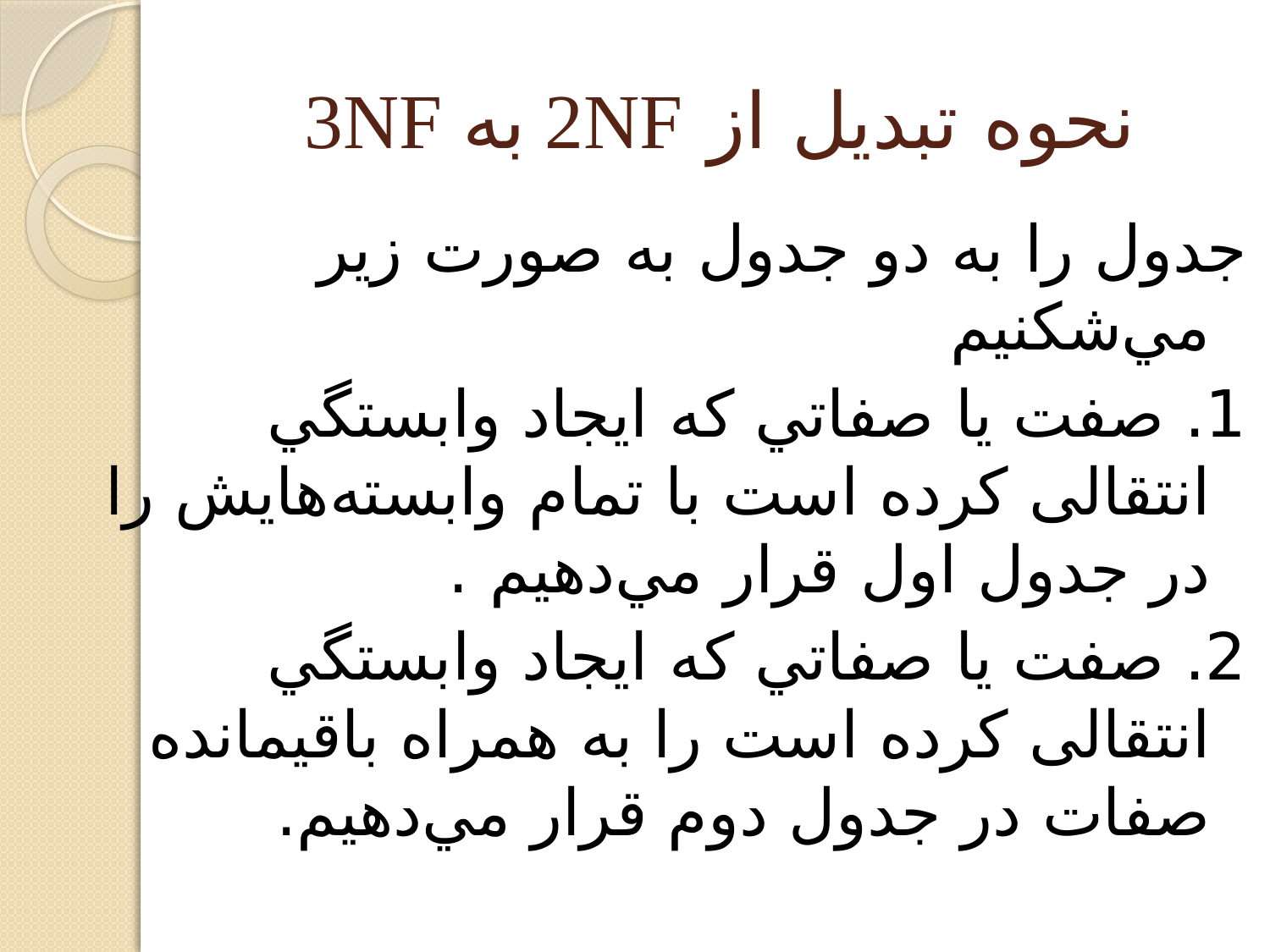

# نحوه تبديل از 2NF به 3NF
جدول را به دو جدول به صورت زير مي‌شكنيم
1. صفت يا صفاتي كه ايجاد وابستگي انتقالی كرده است با تمام وابسته‌هايش را در جدول اول قرار مي‌دهيم .
2. صفت يا صفاتي كه ايجاد وابستگي انتقالی كرده است را به همراه باقيمانده صفات در جدول دوم قرار مي‌دهيم.